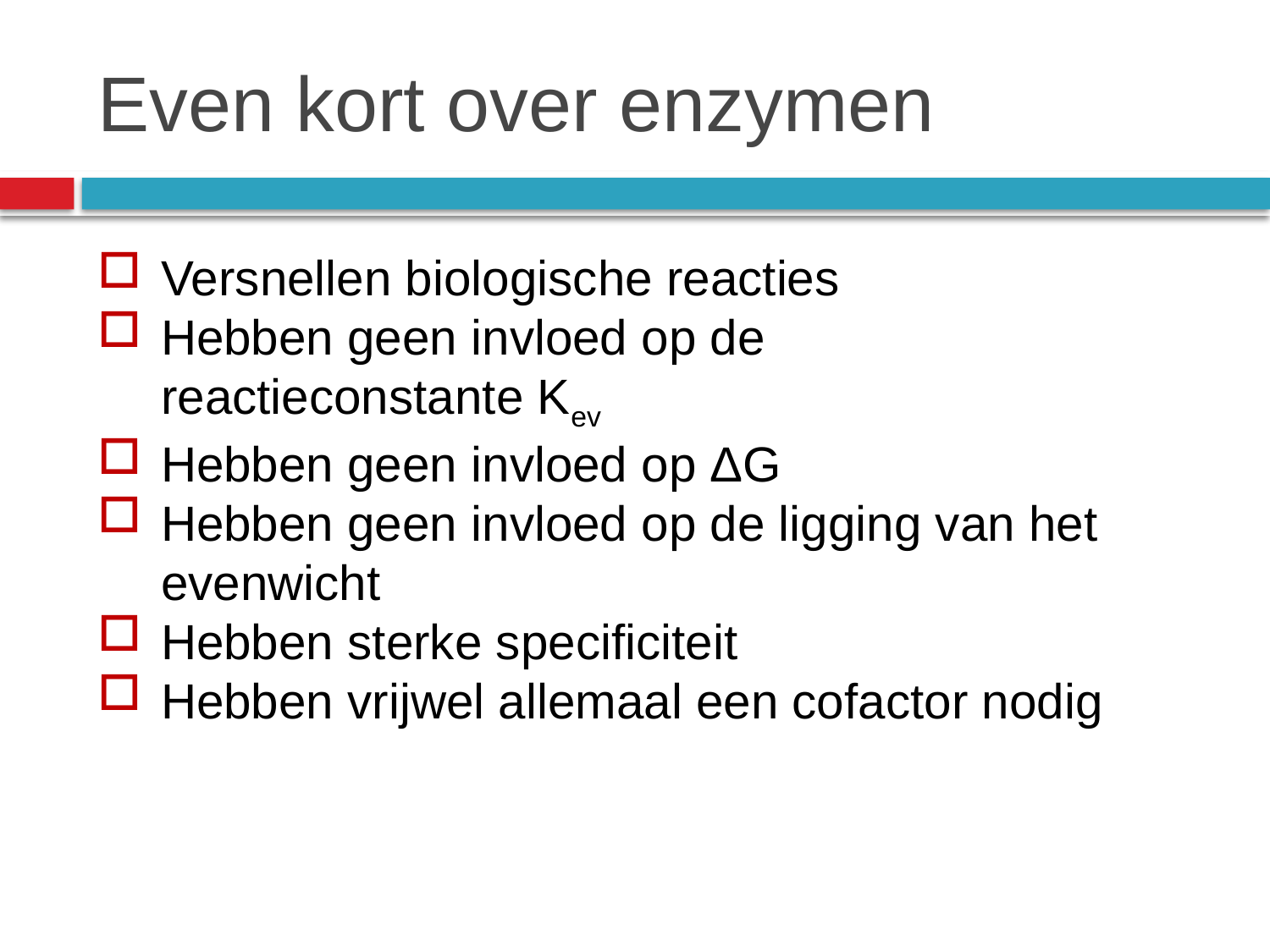

# Even kort over enzymen
Versnellen biologische reacties
Hebben geen invloed op de reactieconstante Kev
Hebben geen invloed op ΔG
Hebben geen invloed op de ligging van het evenwicht
Hebben sterke specificiteit
Hebben vrijwel allemaal een cofactor nodig